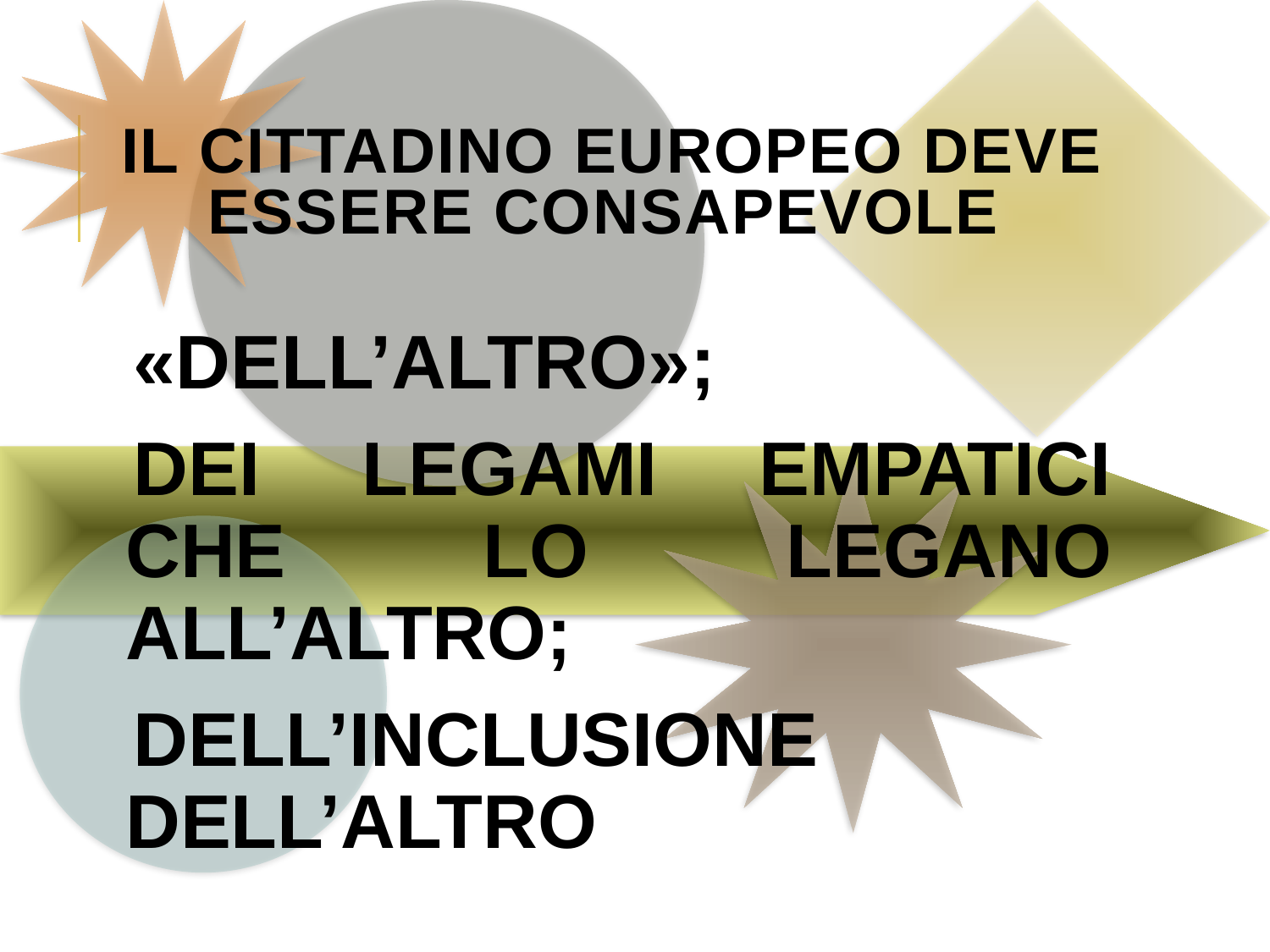

# IL CITTADINO EUROPEO DEVE ESSERE CONSAPEVOLE
«DELL’ALTRO»;
DEI LEGAMI EMPATICI CHE LO LEGANO ALL’ALTRO;
DELL’INCLUSIONE DELL’ALTRO